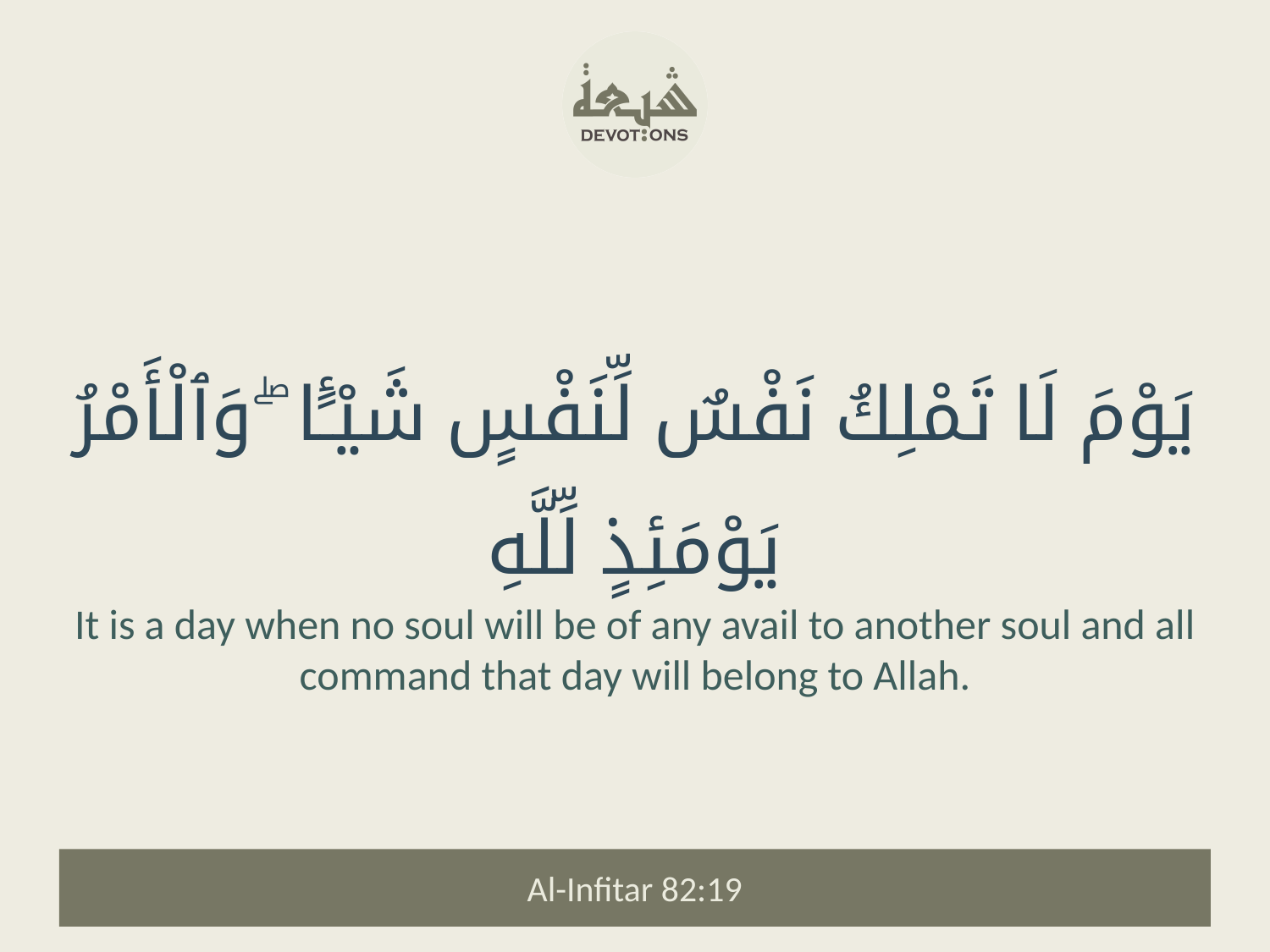

يَوْمَ لَا تَمْلِكُ نَفْسٌ لِّنَفْسٍ شَيْـًٔا ۖ وَٱلْأَمْرُ يَوْمَئِذٍ لِّلَّهِ
It is a day when no soul will be of any avail to another soul and all command that day will belong to Allah.
Al-Infitar 82:19